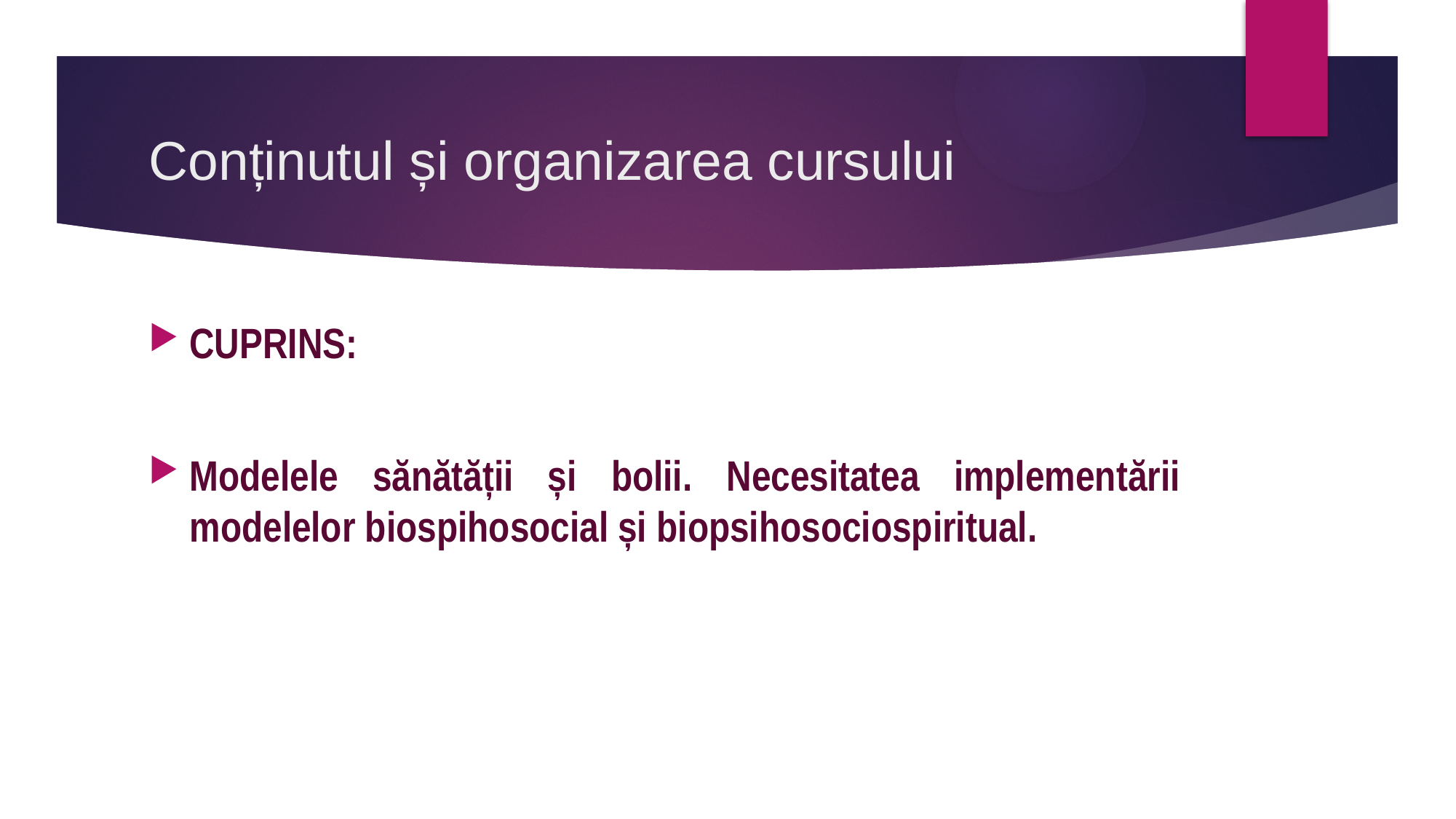

# Conținutul și organizarea cursului
CUPRINS:

Modelele sănătății și bolii. Necesitatea implementării modelelor biospihosocial și biopsihosociospiritual.